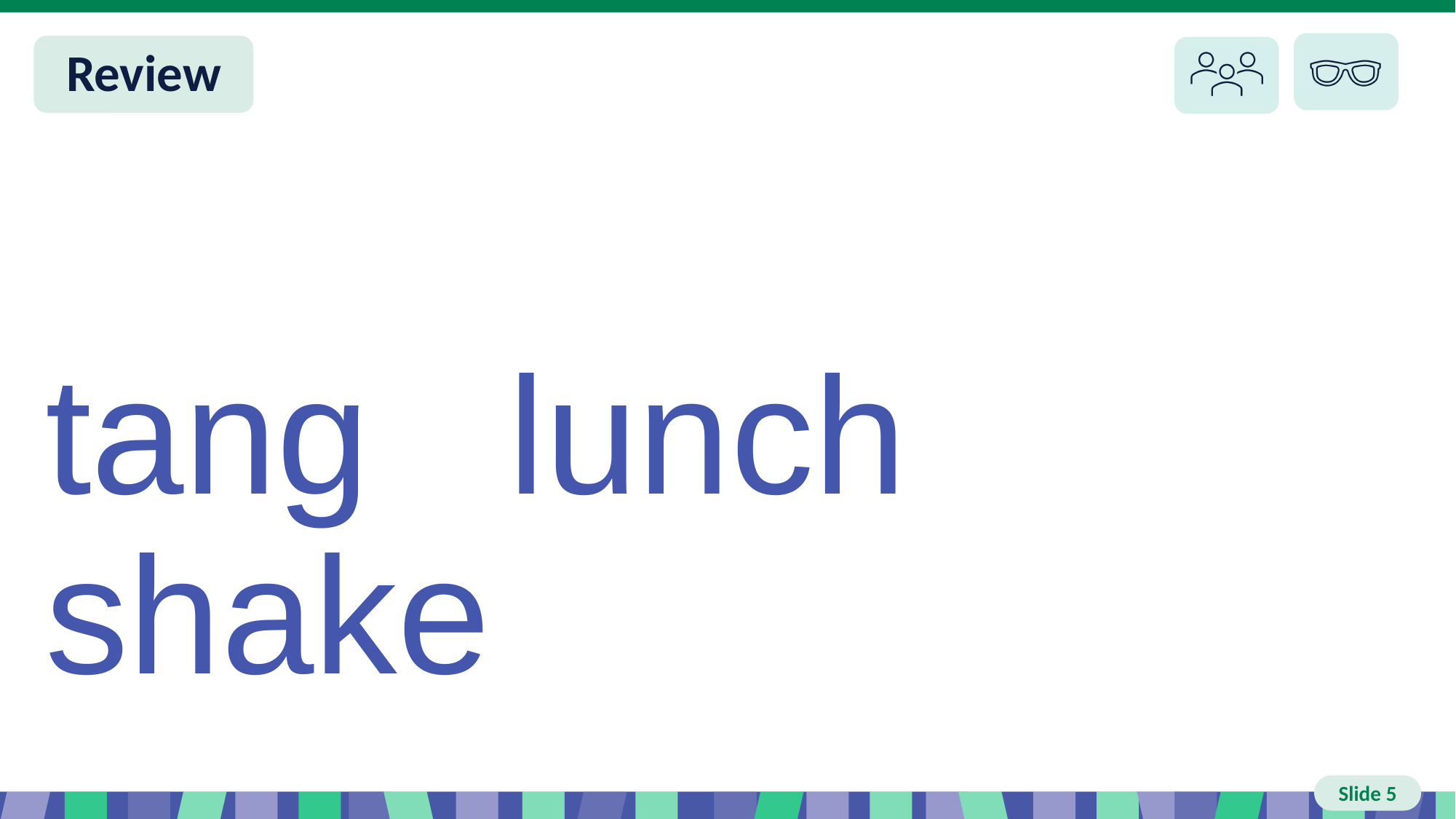

# Slide 5 Review
tang   lunch   shake